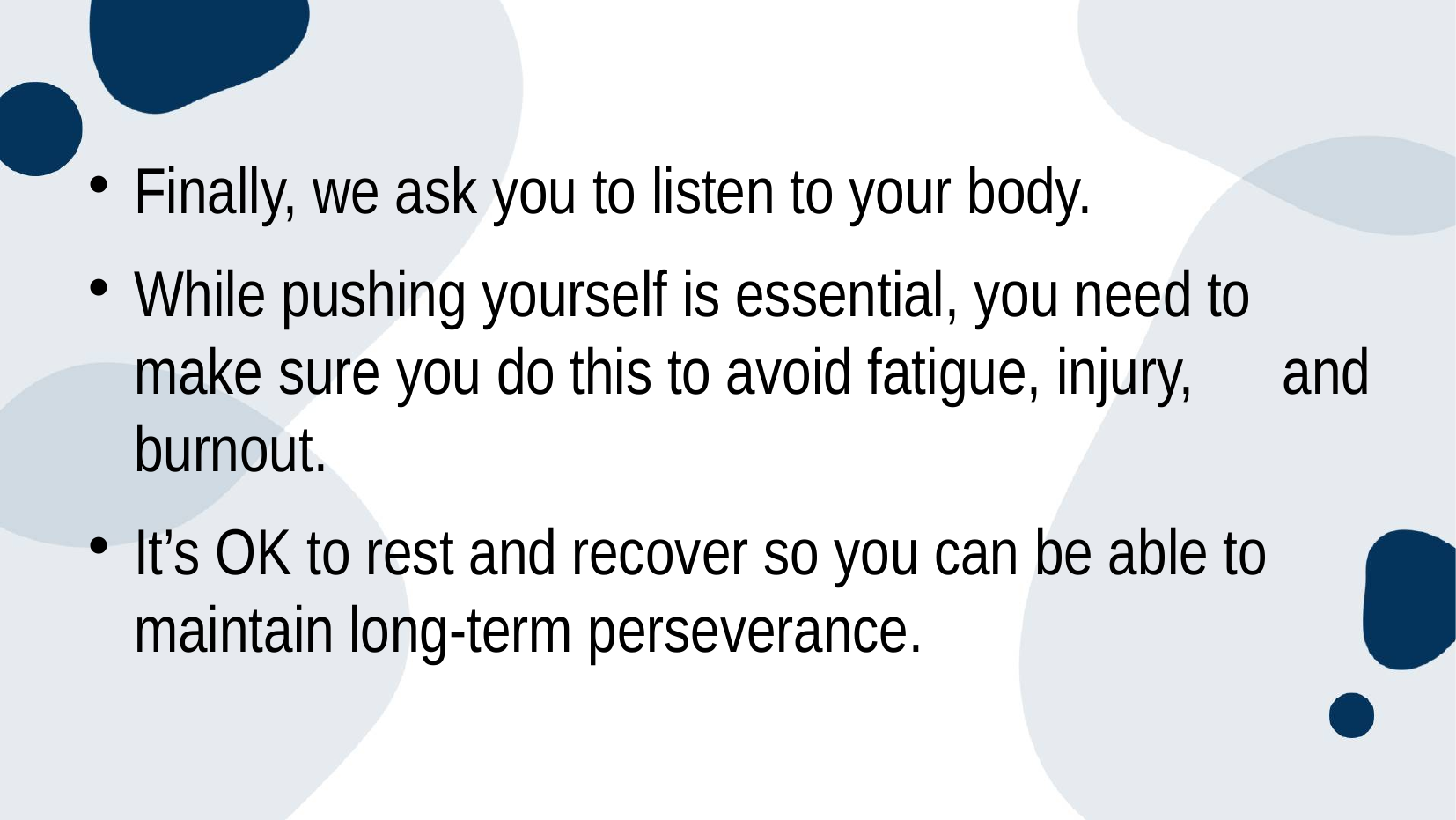

#
Finally, we ask you to listen to your body.
While pushing yourself is essential, you need to make sure you do this to avoid fatigue, injury,      and burnout.
It’s OK to rest and recover so you can be able to maintain long-term perseverance.